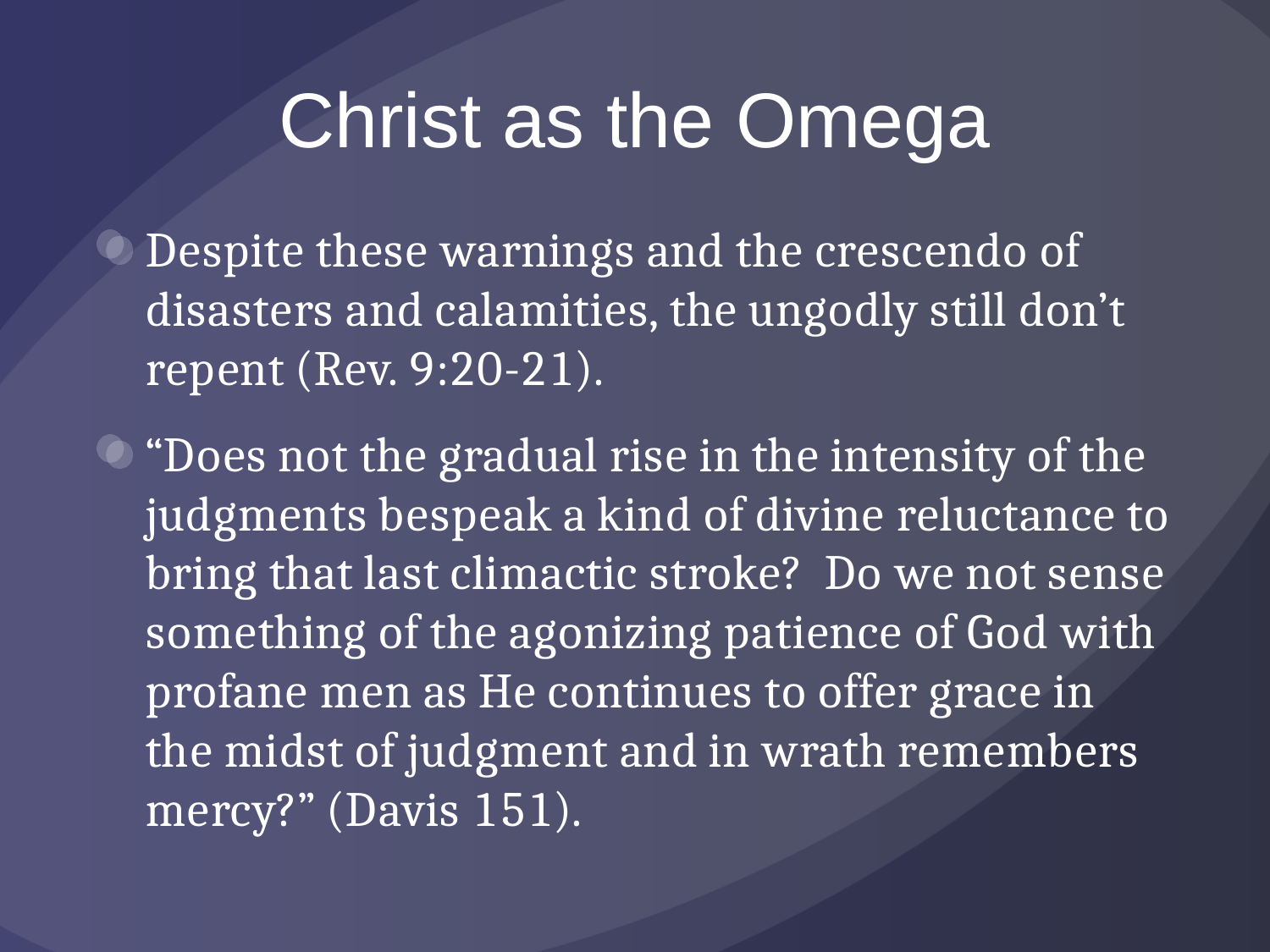

# Christ as the Omega
Despite these warnings and the crescendo of  disasters and calamities, the ungodly still don’t repent (Rev. 9:20-21).
“Does not the gradual rise in the intensity of the judgments bespeak a kind of divine reluctance to bring that last climactic stroke?  Do we not sense something of the agonizing patience of God with profane men as He continues to offer grace in the midst of judgment and in wrath remembers mercy?” (Davis 151).